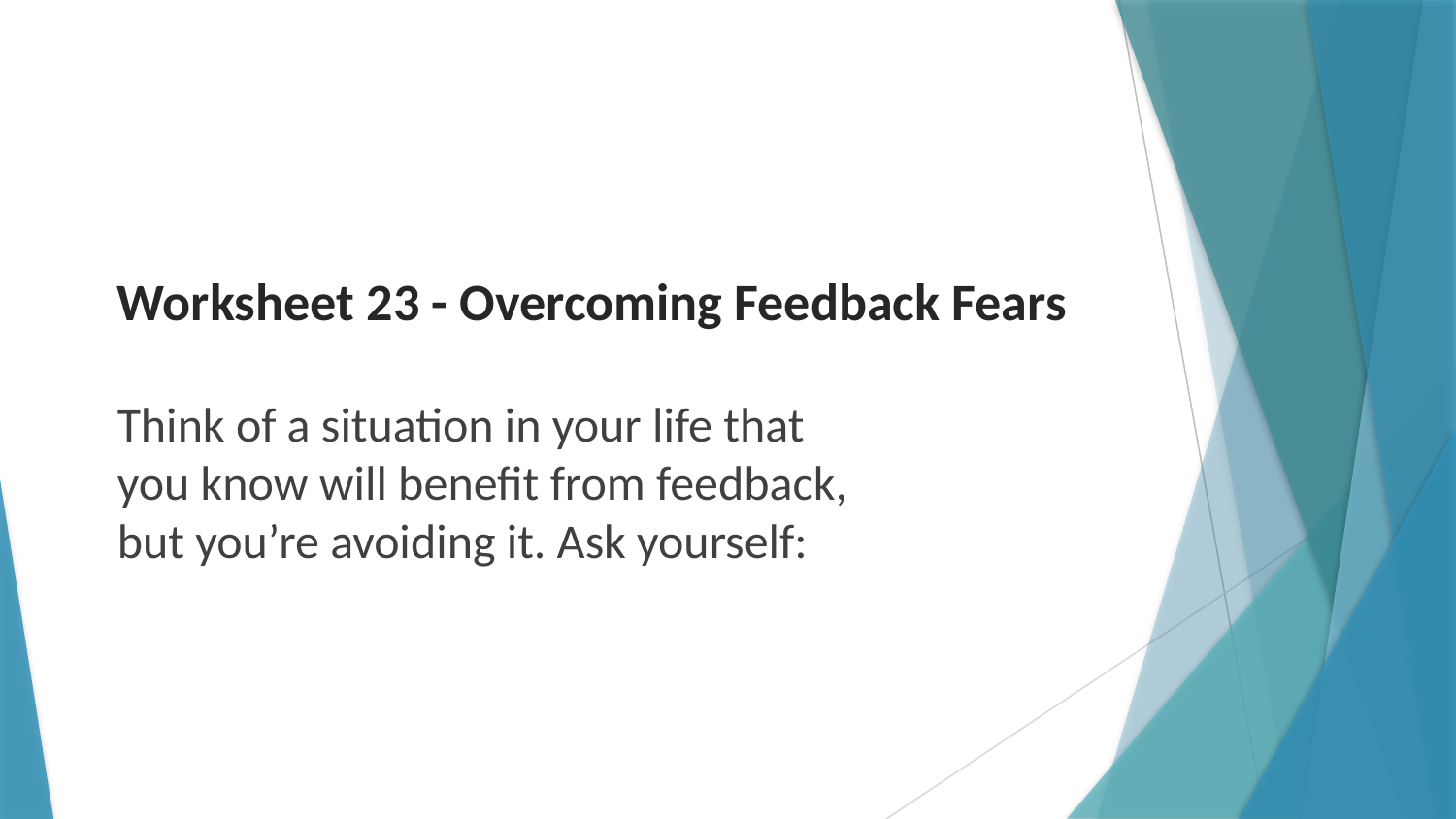

# Worksheet 23 - Overcoming Feedback Fears
Think of a situation in your life that you know will benefit from feedback, but you’re avoiding it. Ask yourself: